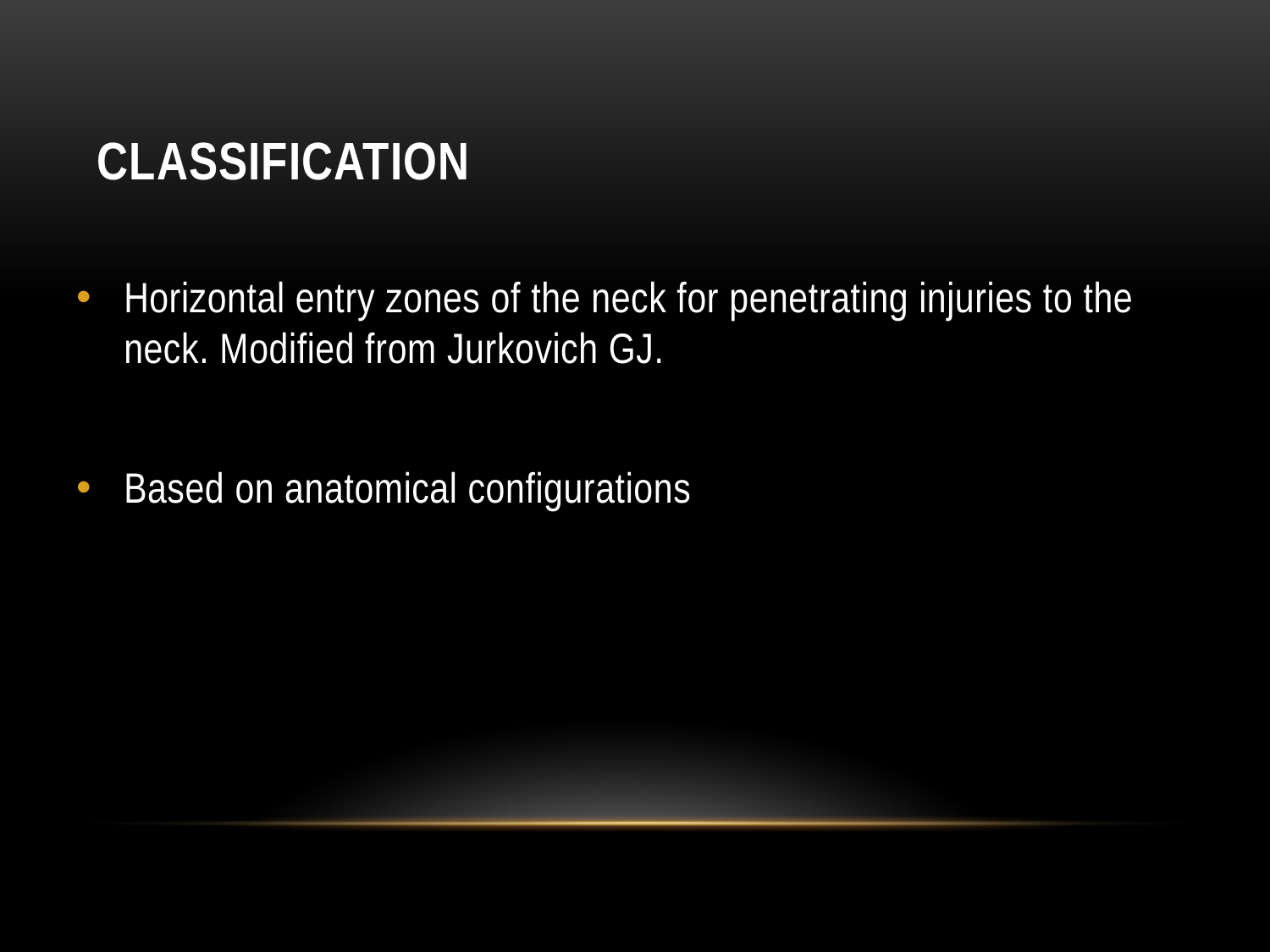

# Classification
Horizontal entry zones of the neck for penetrating injuries to the neck. Modified from Jurkovich GJ.

Based on anatomical configurations